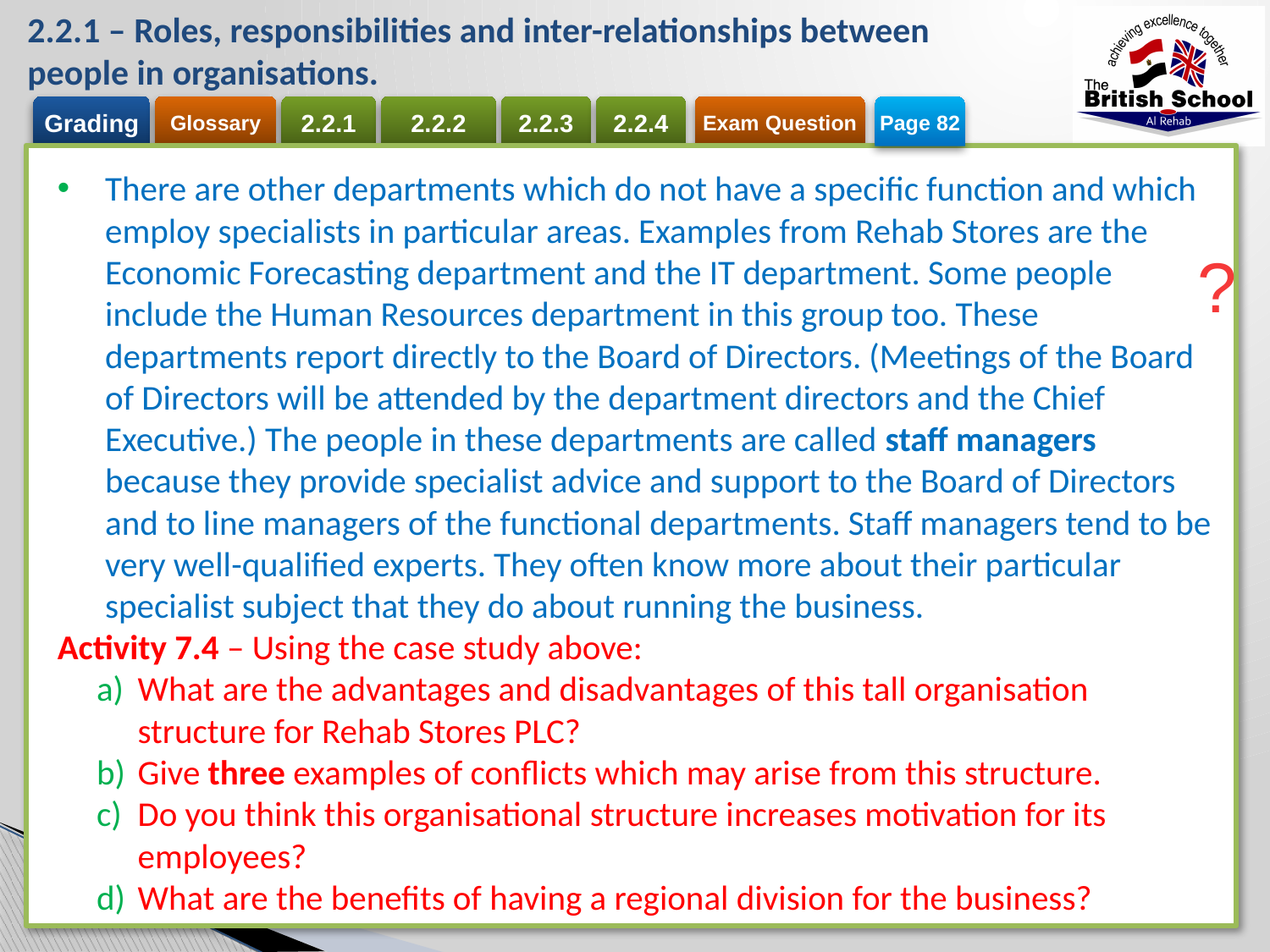

# 2.2.1 – Roles, responsibilities and inter-relationships between people in organisations.
Page 82
There are other departments which do not have a specific function and which employ specialists in particular areas. Examples from Rehab Stores are the Economic Forecasting department and the IT department. Some people include the Human Resources department in this group too. These departments report directly to the Board of Directors. (Meetings of the Board of Directors will be attended by the department directors and the Chief Executive.) The people in these departments are called staff managers because they provide specialist advice and support to the Board of Directors and to line managers of the functional departments. Staff managers tend to be very well-qualified experts. They often know more about their particular specialist subject that they do about running the business.
Activity 7.4 – Using the case study above:
What are the advantages and disadvantages of this tall organisation structure for Rehab Stores PLC?
Give three examples of conflicts which may arise from this structure.
Do you think this organisational structure increases motivation for its employees?
What are the benefits of having a regional division for the business?
?